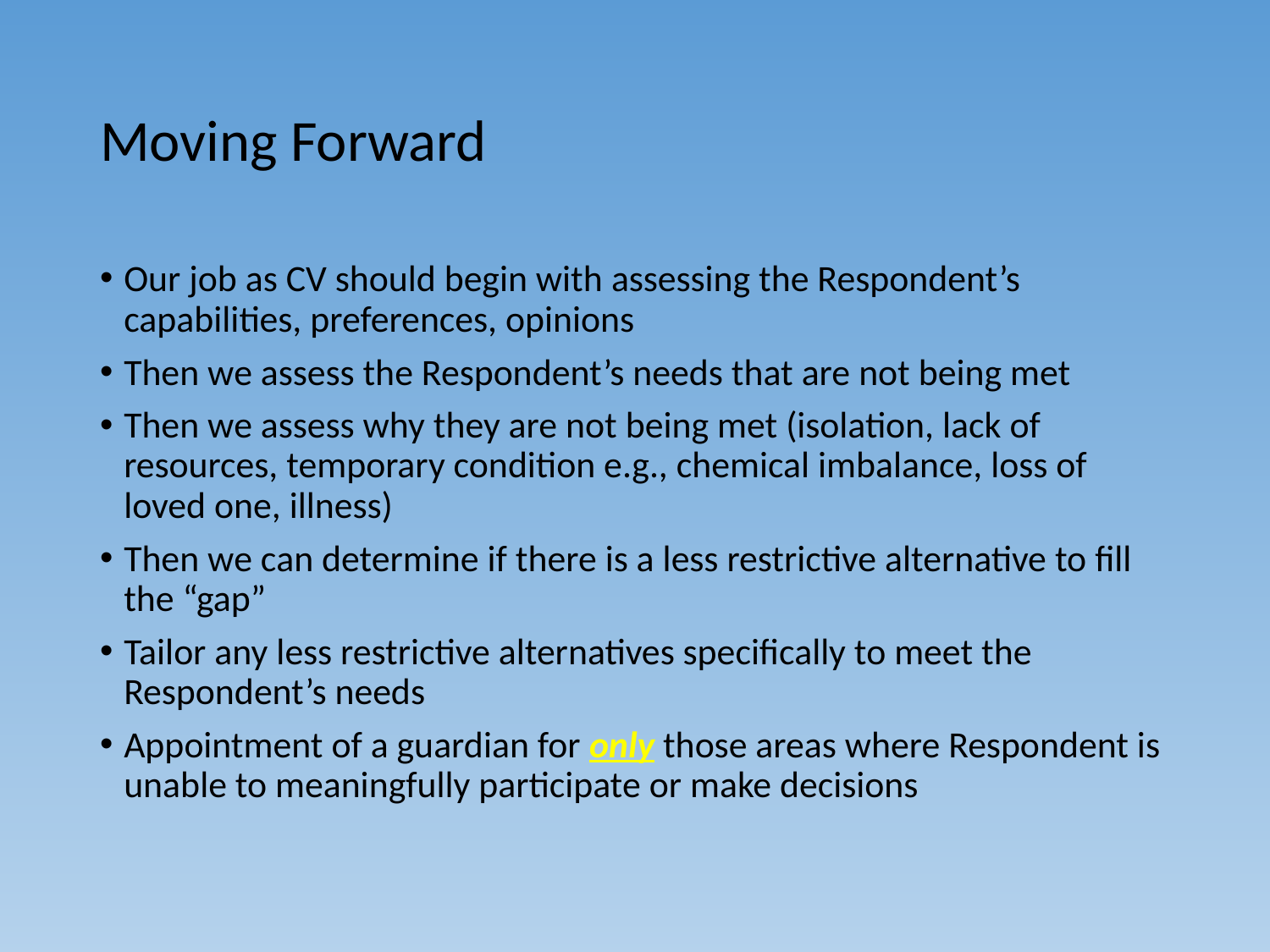

# Moving Forward
Our job as CV should begin with assessing the Respondent’s capabilities, preferences, opinions
Then we assess the Respondent’s needs that are not being met
Then we assess why they are not being met (isolation, lack of resources, temporary condition e.g., chemical imbalance, loss of loved one, illness)
Then we can determine if there is a less restrictive alternative to fill the “gap”
Tailor any less restrictive alternatives specifically to meet the Respondent’s needs
Appointment of a guardian for only those areas where Respondent is unable to meaningfully participate or make decisions